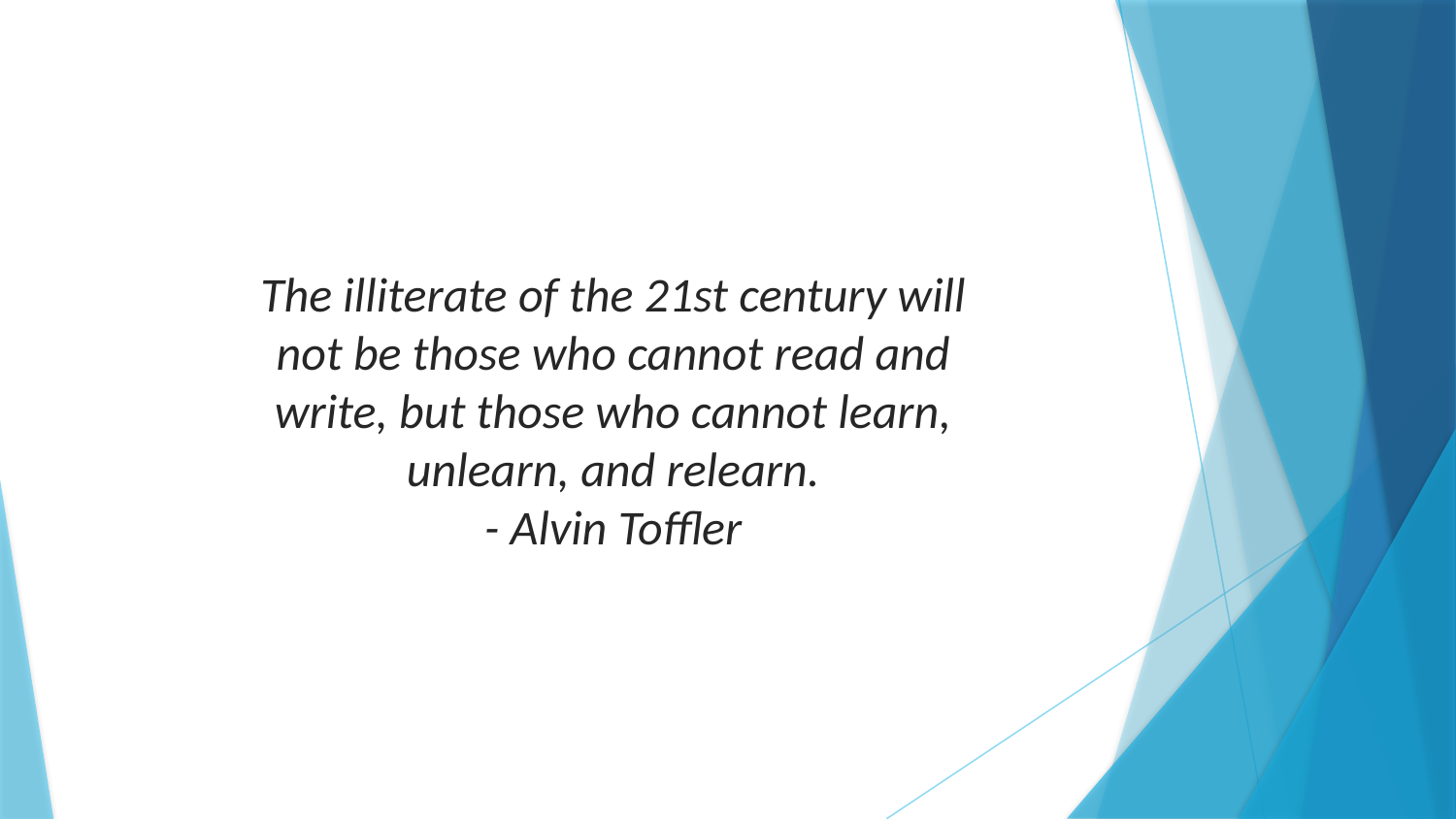

The illiterate of the 21st century will not be those who cannot read and write, but those who cannot learn, unlearn, and relearn.
- Alvin Toffler